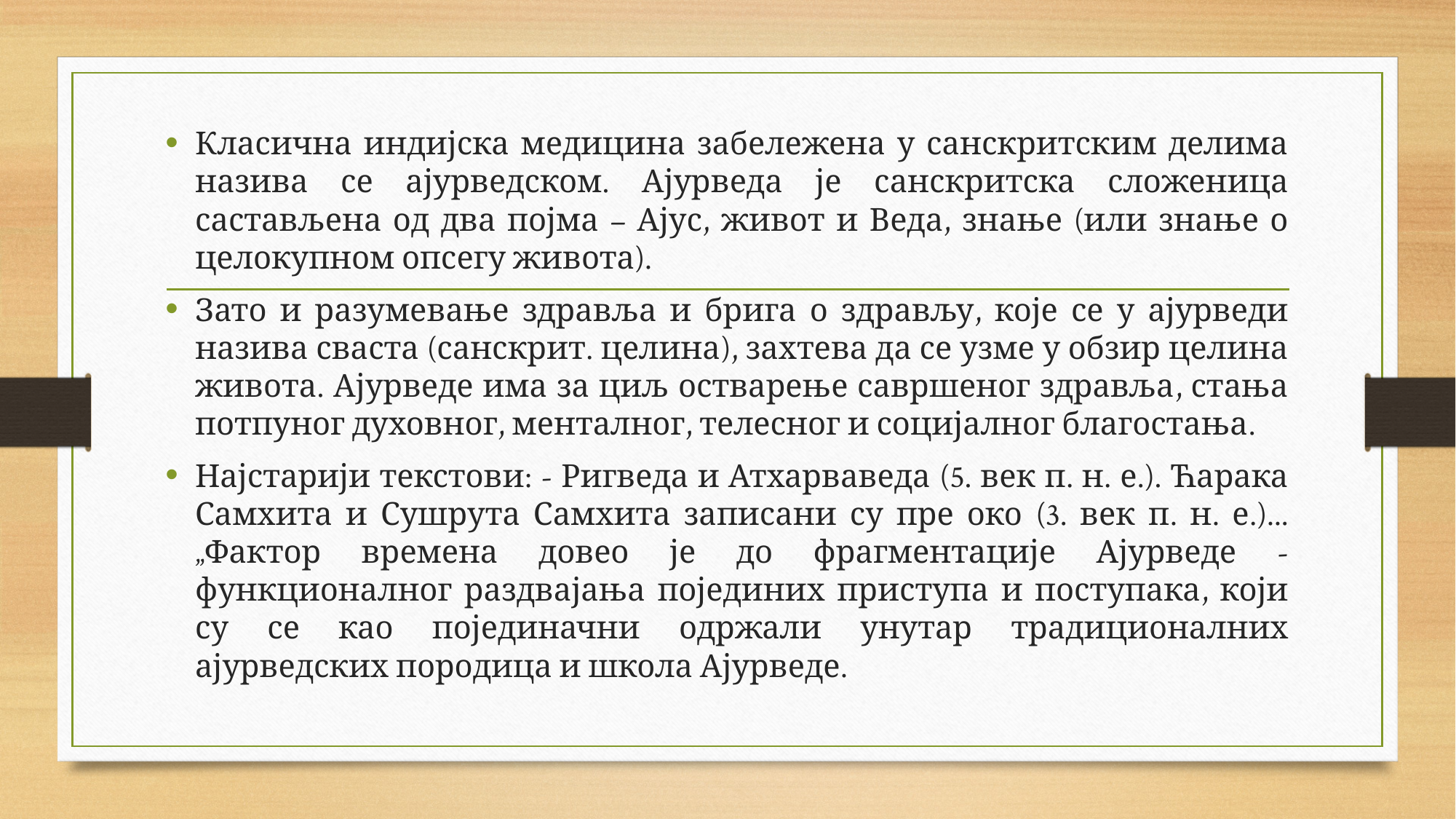

Класична индијска медицина забележена у санскритским делима назива се ајурведском. Ајурведа је санскритска сложеница састављена од два појма – Ајус, живот и Веда, знање (или знање о целокупном опсегу живота).
Зато и разумевање здравља и брига о здрављу, које се у ајурведи назива сваста (санскрит. целина), захтева да се узме у обзир целина живота. Ајурведе има за циљ остварење савршеног здравља, стања потпуног духовног, менталног, телесног и социјалног благостања.
Најстарији текстови: - Ригведа и Атхарваведа (5. век п. н. е.). Ћарака Самхита и Сушрута Самхита записани су пре око (3. век п. н. е.)... „Фактор времена довео је до фрагментације Ајурведе - функционалног раздвајања појединих приступа и поступака, који су се као појединачни одржали унутар традиционалних ајурведских породица и школа Ајурведе.